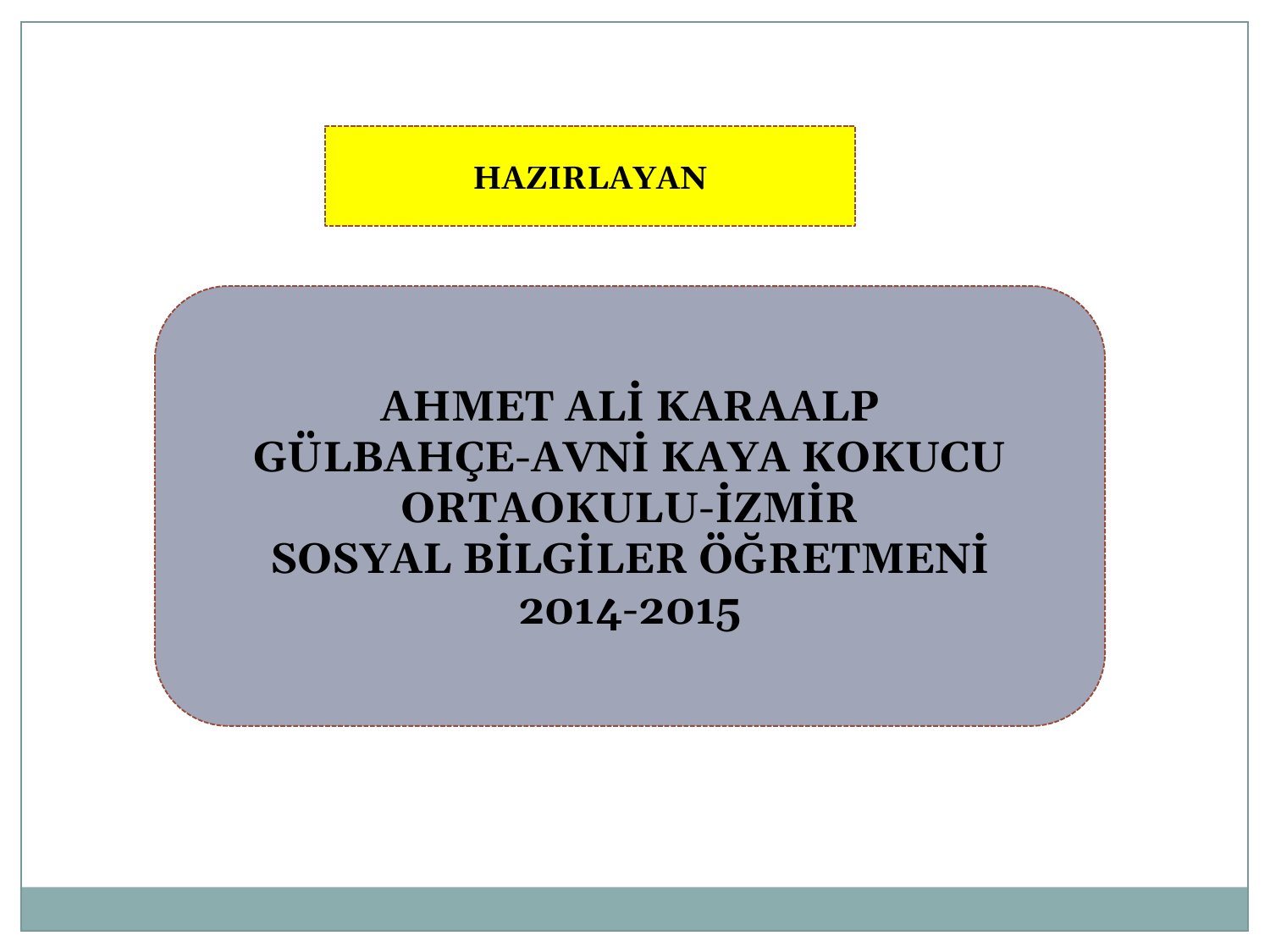

HAZIRLAYAN
AHMET ALİ KARAALP
GÜLBAHÇE-AVNİ KAYA KOKUCU ORTAOKULU-İZMİR
SOSYAL BİLGİLER ÖĞRETMENİ
2014-2015